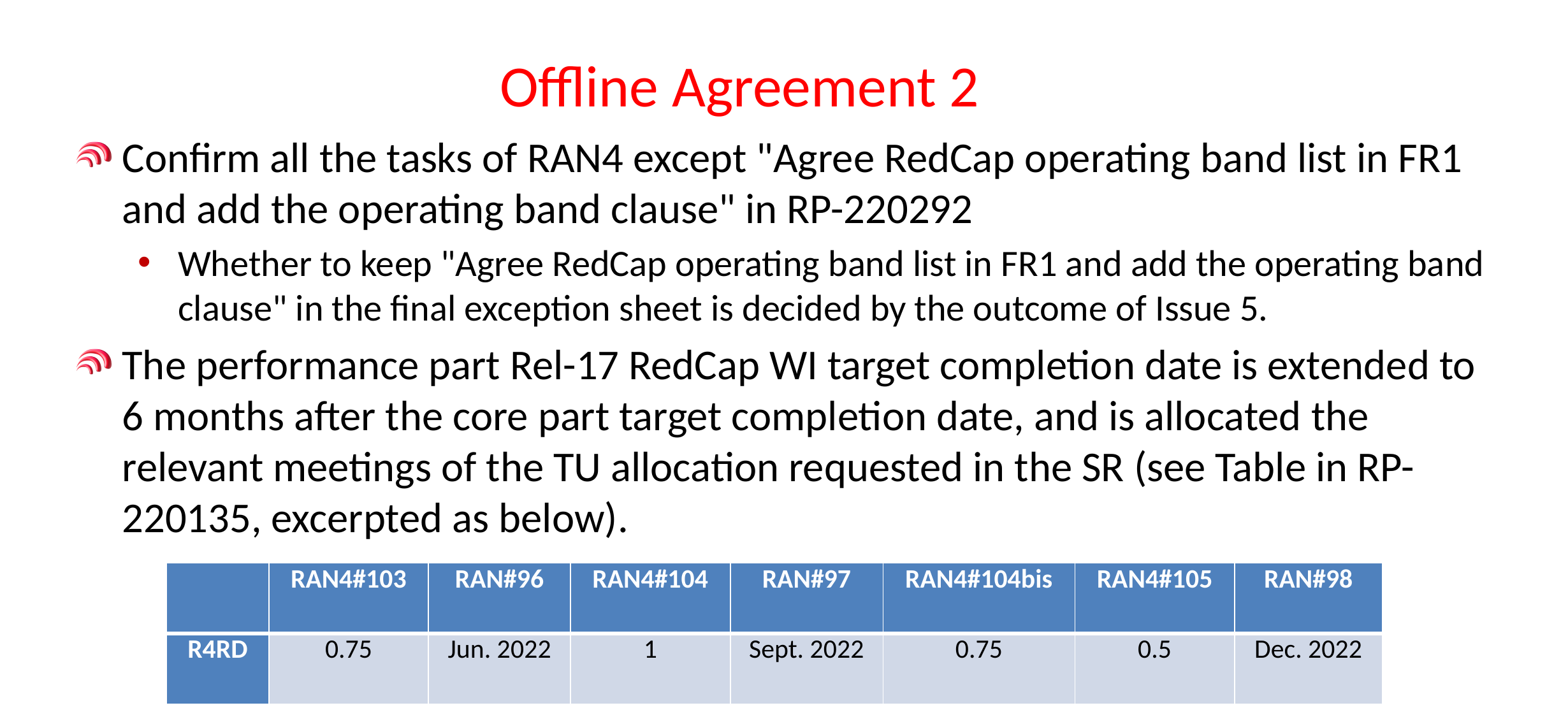

# Offline Agreement 2
Confirm all the tasks of RAN4 except "Agree RedCap operating band list in FR1 and add the operating band clause" in RP-220292
Whether to keep "Agree RedCap operating band list in FR1 and add the operating band clause" in the final exception sheet is decided by the outcome of Issue 5.
The performance part Rel-17 RedCap WI target completion date is extended to 6 months after the core part target completion date, and is allocated the relevant meetings of the TU allocation requested in the SR (see Table in RP-220135, excerpted as below).
|  | RAN4#103 | RAN#96 | RAN4#104 | RAN#97 | RAN4#104bis | RAN4#105 | RAN#98 |
| --- | --- | --- | --- | --- | --- | --- | --- |
| R4RD | 0.75 | Jun. 2022 | 1 | Sept. 2022 | 0.75 | 0.5 | Dec. 2022 |